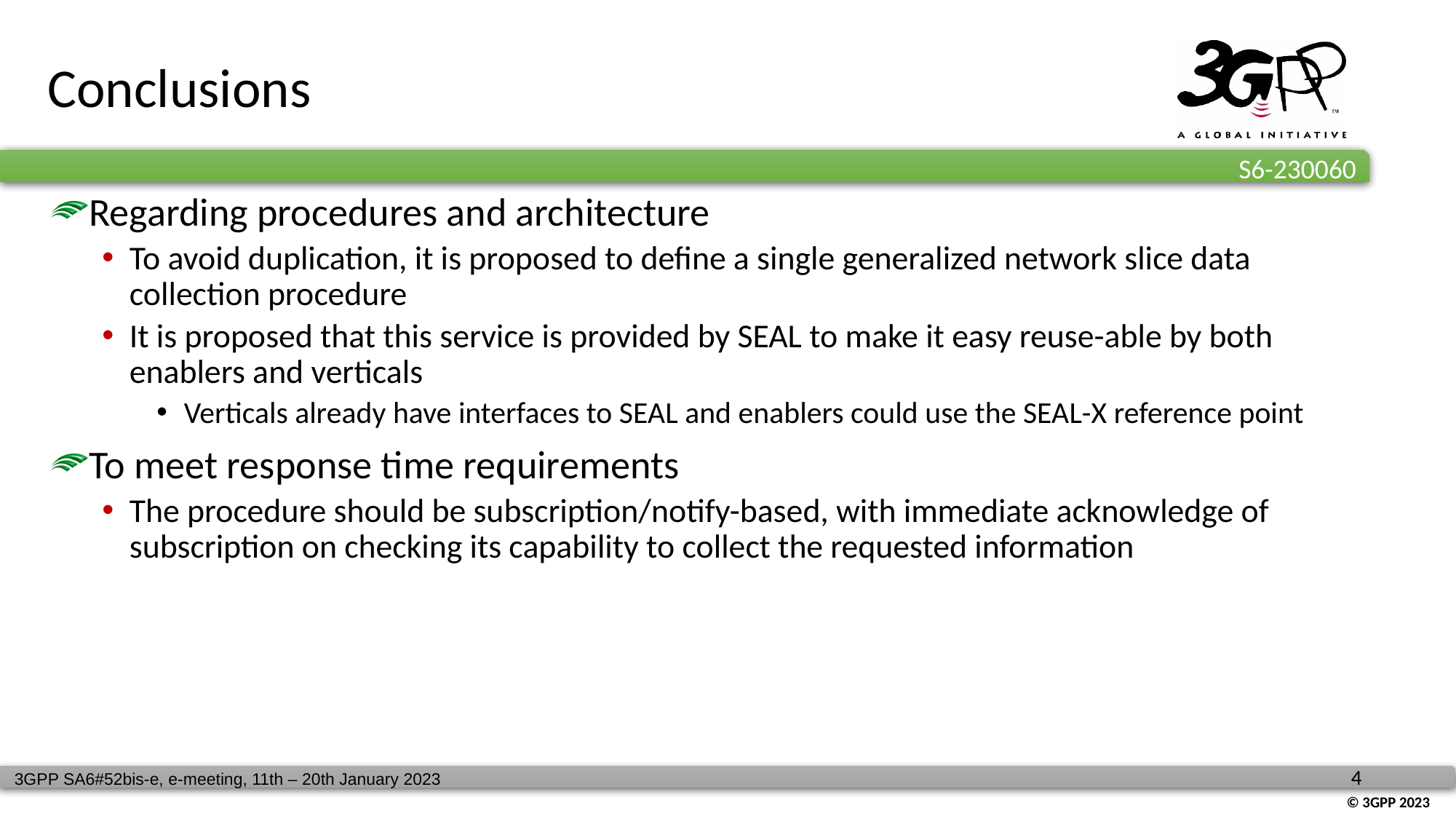

# Conclusions
Regarding procedures and architecture
To avoid duplication, it is proposed to define a single generalized network slice data collection procedure
It is proposed that this service is provided by SEAL to make it easy reuse-able by both enablers and verticals
Verticals already have interfaces to SEAL and enablers could use the SEAL-X reference point
To meet response time requirements
The procedure should be subscription/notify-based, with immediate acknowledge of subscription on checking its capability to collect the requested information